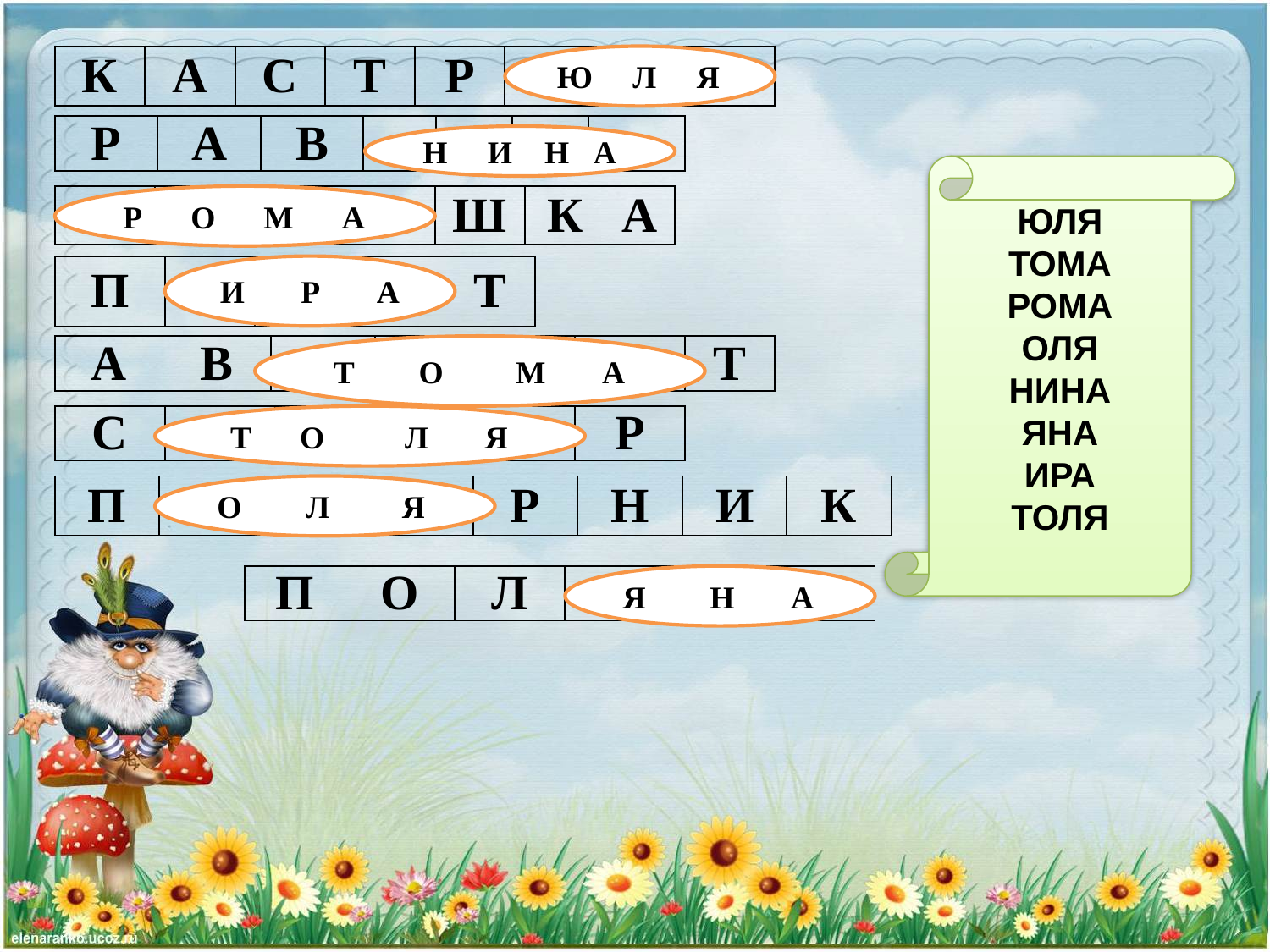

| К | А | С | Т | Р |  |  |  |
| --- | --- | --- | --- | --- | --- | --- | --- |
Ю     Л     Я
| Р | А | В |  |  |  |  |
| --- | --- | --- | --- | --- | --- | --- |
Н     И    Н   А
ЮЛЯ
ТОМА
РОМА
ОЛЯ
НИНА
ЯНА
ИРА
ТОЛЯ

|  |  |  |  | Ш | К | А |
| --- | --- | --- | --- | --- | --- | --- |
Р      О      М      А
| П |  |  |  | Т |
| --- | --- | --- | --- | --- |
И       Р       А
| А | В |  |  |  |  | Т |
| --- | --- | --- | --- | --- | --- | --- |
Т        О         М       А
| С |  |  |  |  | Р |
| --- | --- | --- | --- | --- | --- |
Т      О          Л       Я
| П |  |  |  | Р | Н | И | К |
| --- | --- | --- | --- | --- | --- | --- | --- |
О        Л         Я
| П | О | Л |  |  |  |
| --- | --- | --- | --- | --- | --- |
Я        Н       А